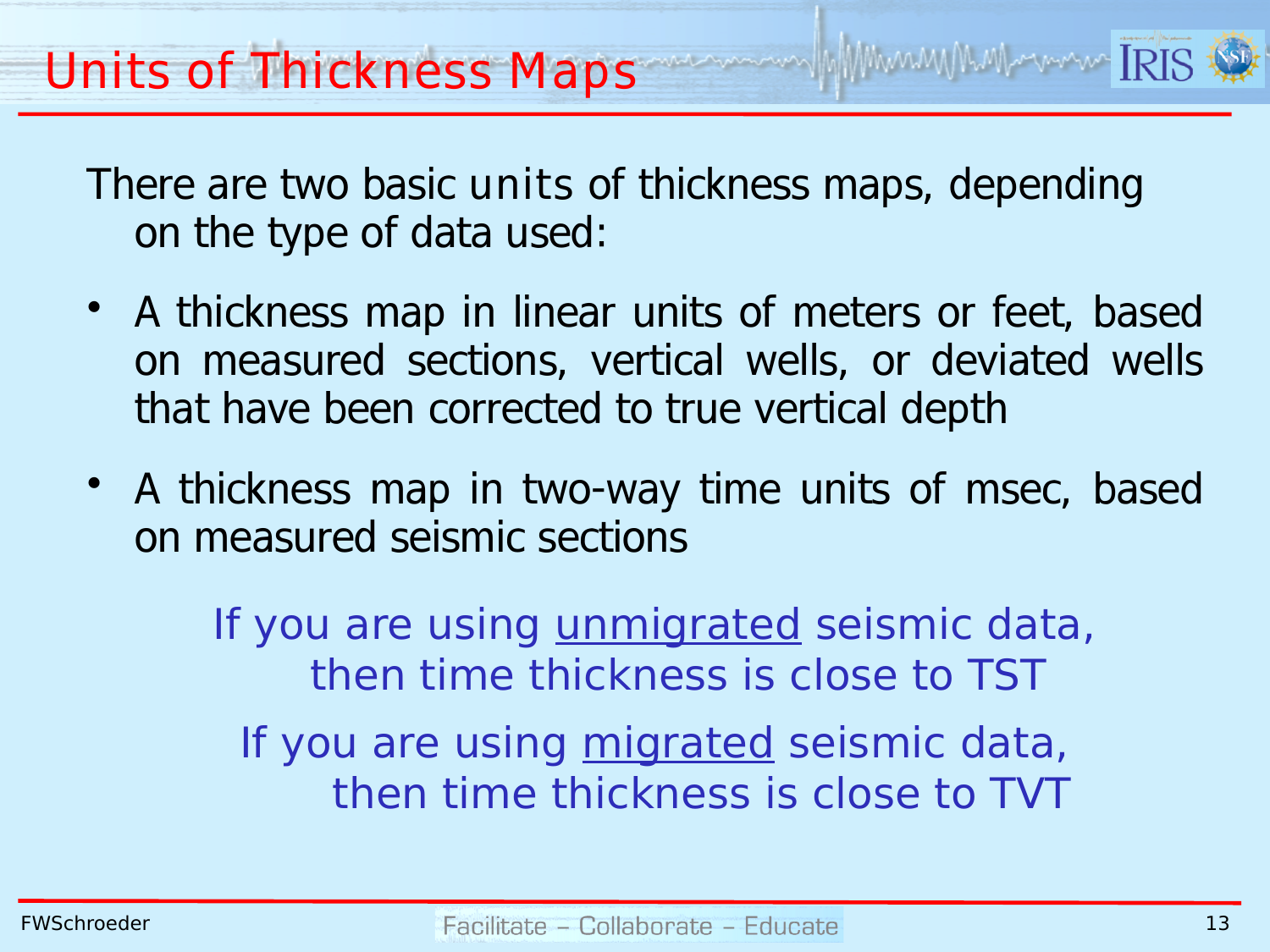

# Units of Thickness Maps
There are two basic units of thickness maps, depending on the type of data used:
A thickness map in linear units of meters or feet, based on measured sections, vertical wells, or deviated wells that have been corrected to true vertical depth
A thickness map in two-way time units of msec, based on measured seismic sections
If you are using unmigrated seismic data, then time thickness is close to TST

If you are using migrated seismic data,
       then time thickness is close to TVT